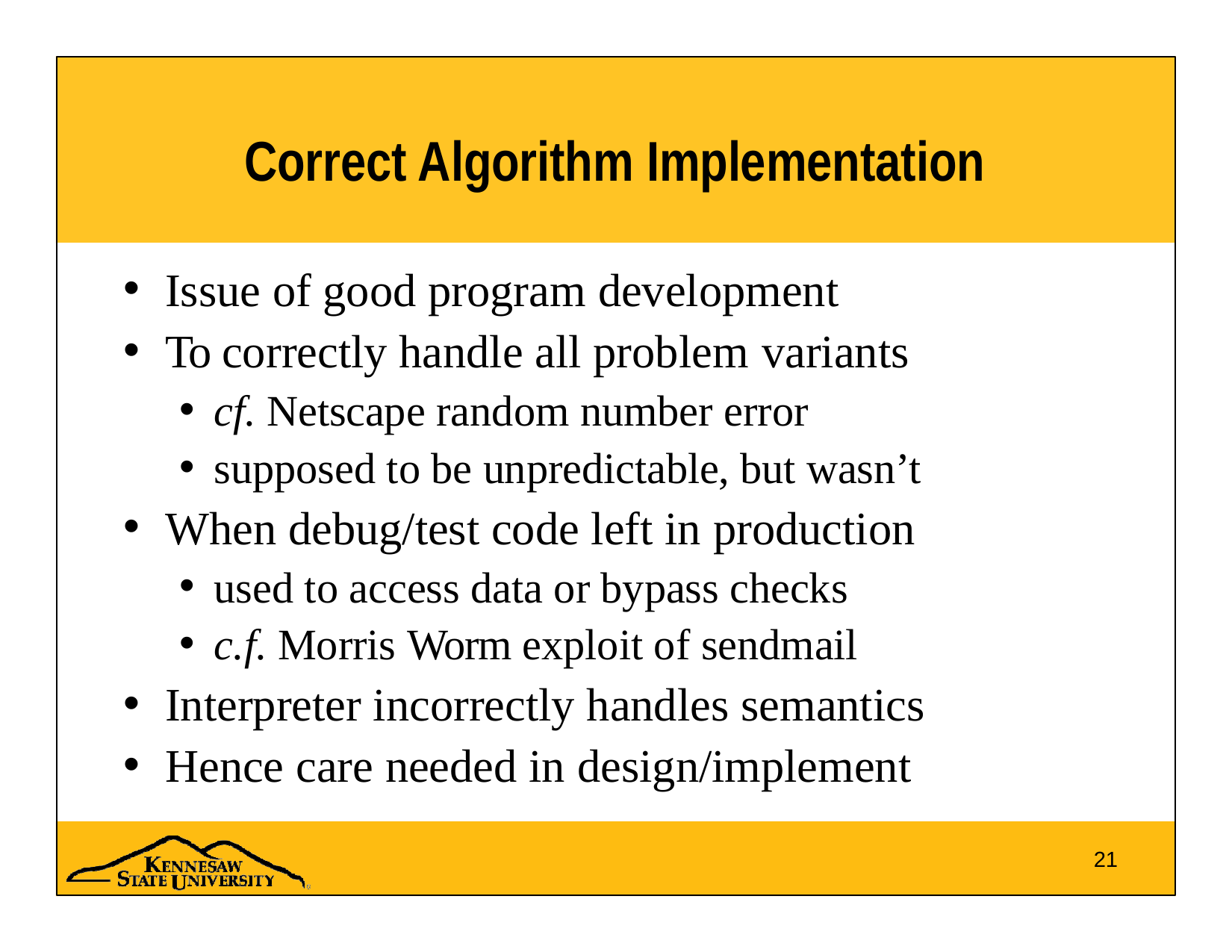

# Correct Algorithm Implementation
Issue of good program development
To correctly handle all problem variants
cf. Netscape random number error
supposed to be unpredictable, but wasn’t
When debug/test code left in production
used to access data or bypass checks
c.f. Morris Worm exploit of sendmail
Interpreter incorrectly handles semantics
Hence care needed in design/implement

21